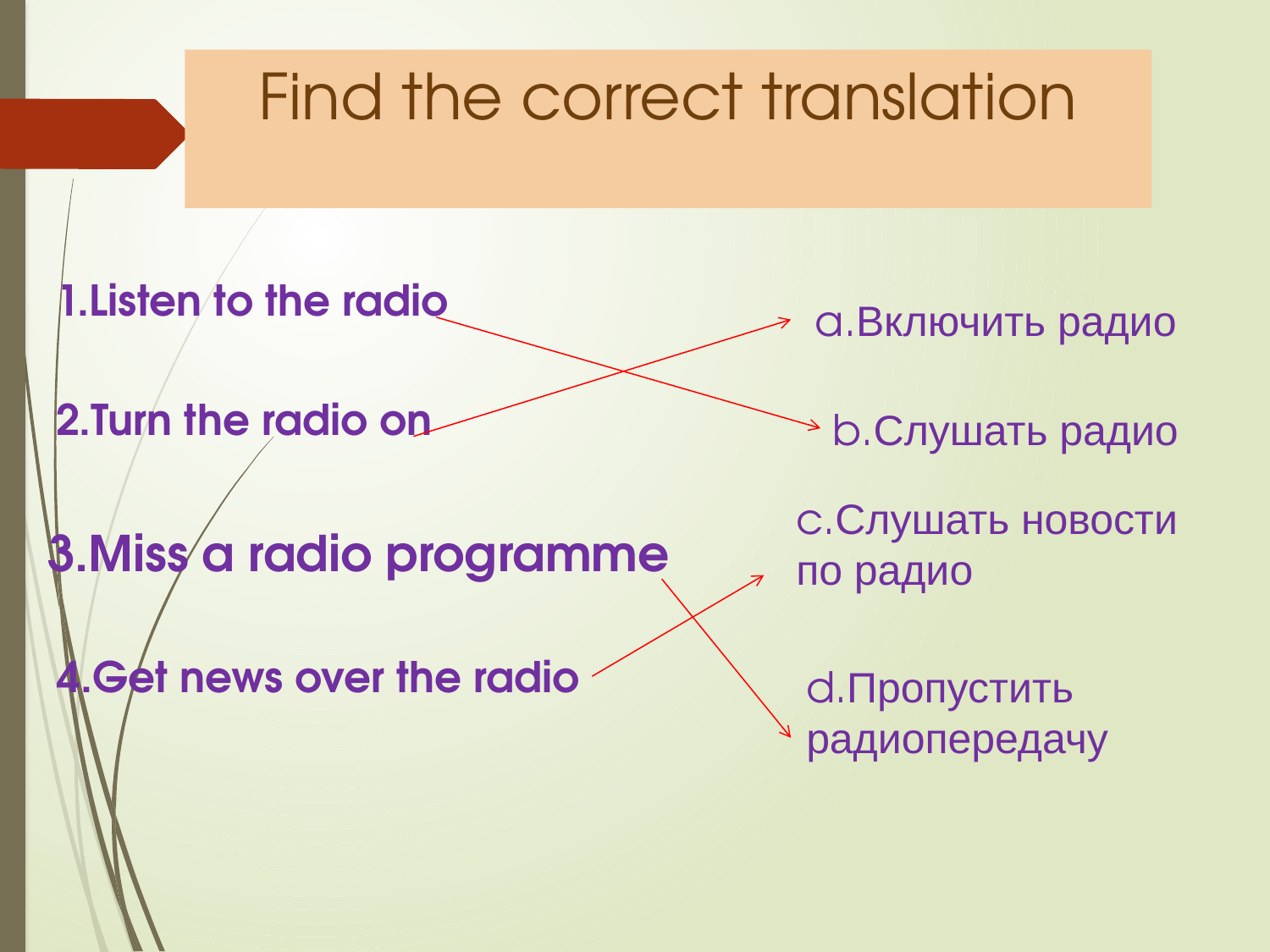

# Find the correct translation
1.Listen to the radio
a.Включить радио
2.Turn the radio on
b.Слушать радио
c.Слушать новости по радио
3.Miss a radio programme
4.Get news over the radio
d.Пропустить радиопередачу